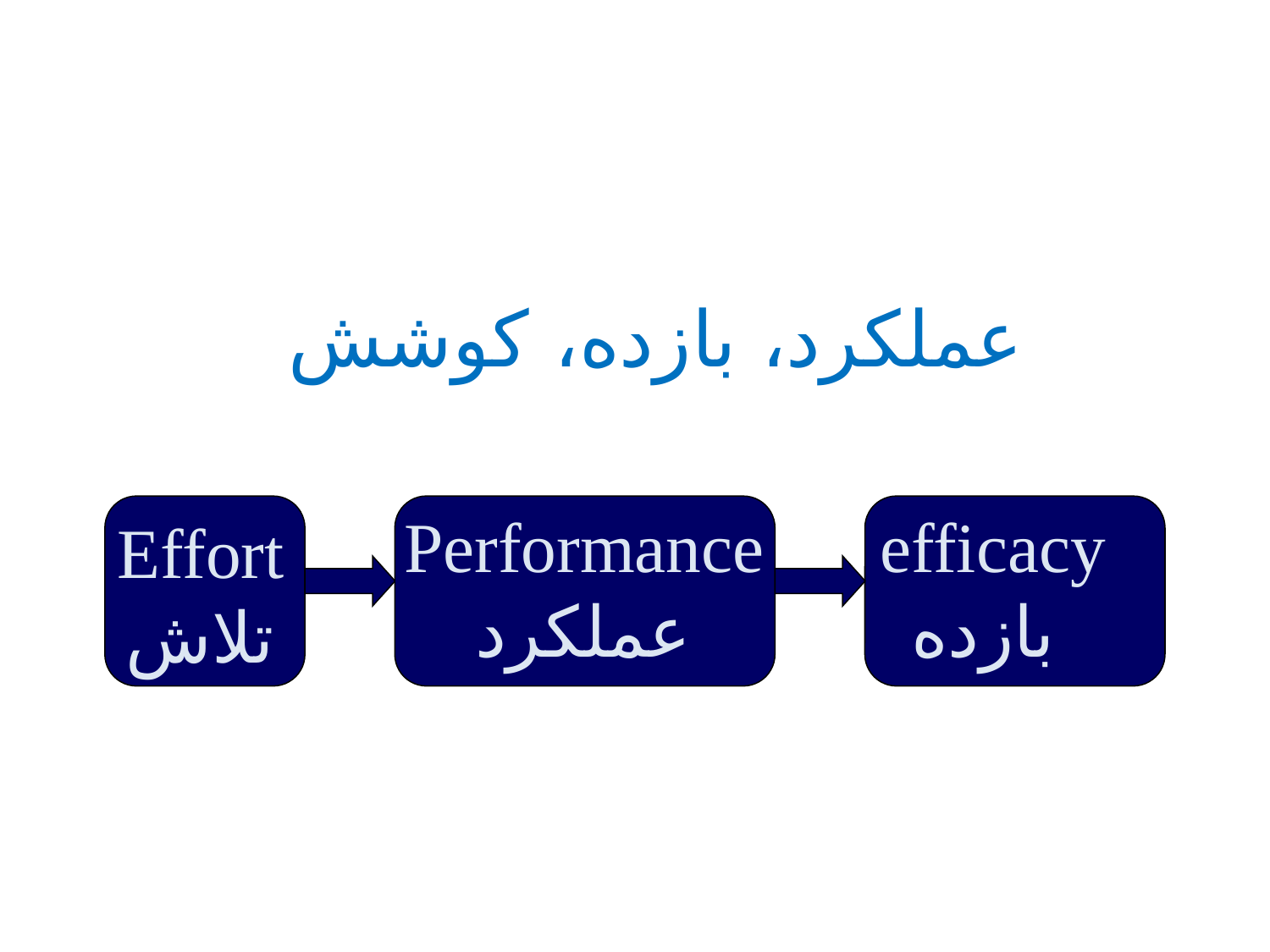

# عملکرد، بازده، کوشش

Effort
تلاش
Performance
عملکرد

efficacy
بازده